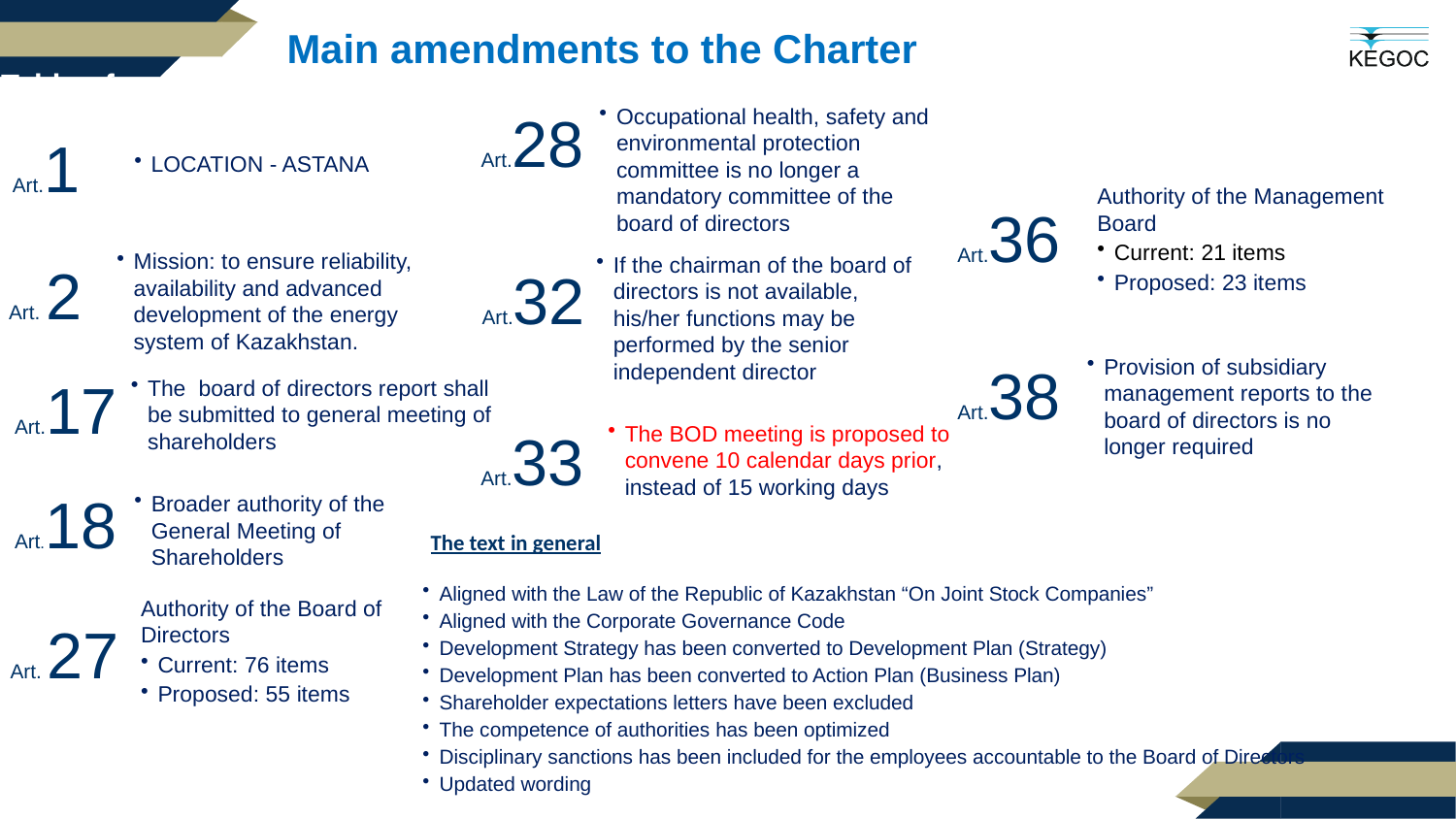

Main amendments to the Charter

Table of contents
Art.28
Occupational health, safety and environmental protection committee is no longer a mandatory committee of the board of directors
Art.1
LOCATION - ASTANA
BACKGROUND
Authority of the Management Board
Current: 21 items
Proposed: 23 items
Art.36
Mission: to ensure reliability, availability and advanced development of the energy system of Kazakhstan.
If the chairman of the board of directors is not available, his/her functions may be performed by the senior independent director
Art. 2
Art.32
Art.38
Provision of subsidiary management reports to the board of directors is no longer required
Art.17
The  board of directors report shall be submitted to general meeting of shareholders
Art.33
The BOD meeting is proposed to convene 10 calendar days prior, instead of 15 working days
Art.18
Broader authority of the General Meeting of Shareholders
The text in general
Aligned with the Law of the Republic of Kazakhstan “On Joint Stock Companies”
Aligned with the Corporate Governance Code
Development Strategy has been converted to Development Plan (Strategy)
Development Plan has been converted to Action Plan (Business Plan)
Shareholder expectations letters have been excluded
The competence of authorities has been optimized
Disciplinary sanctions has been included for the employees accountable to the Board of Directors
Updated wording
Authority of the Board of Directors
Current: 76 items
Proposed: 55 items
Art. 27